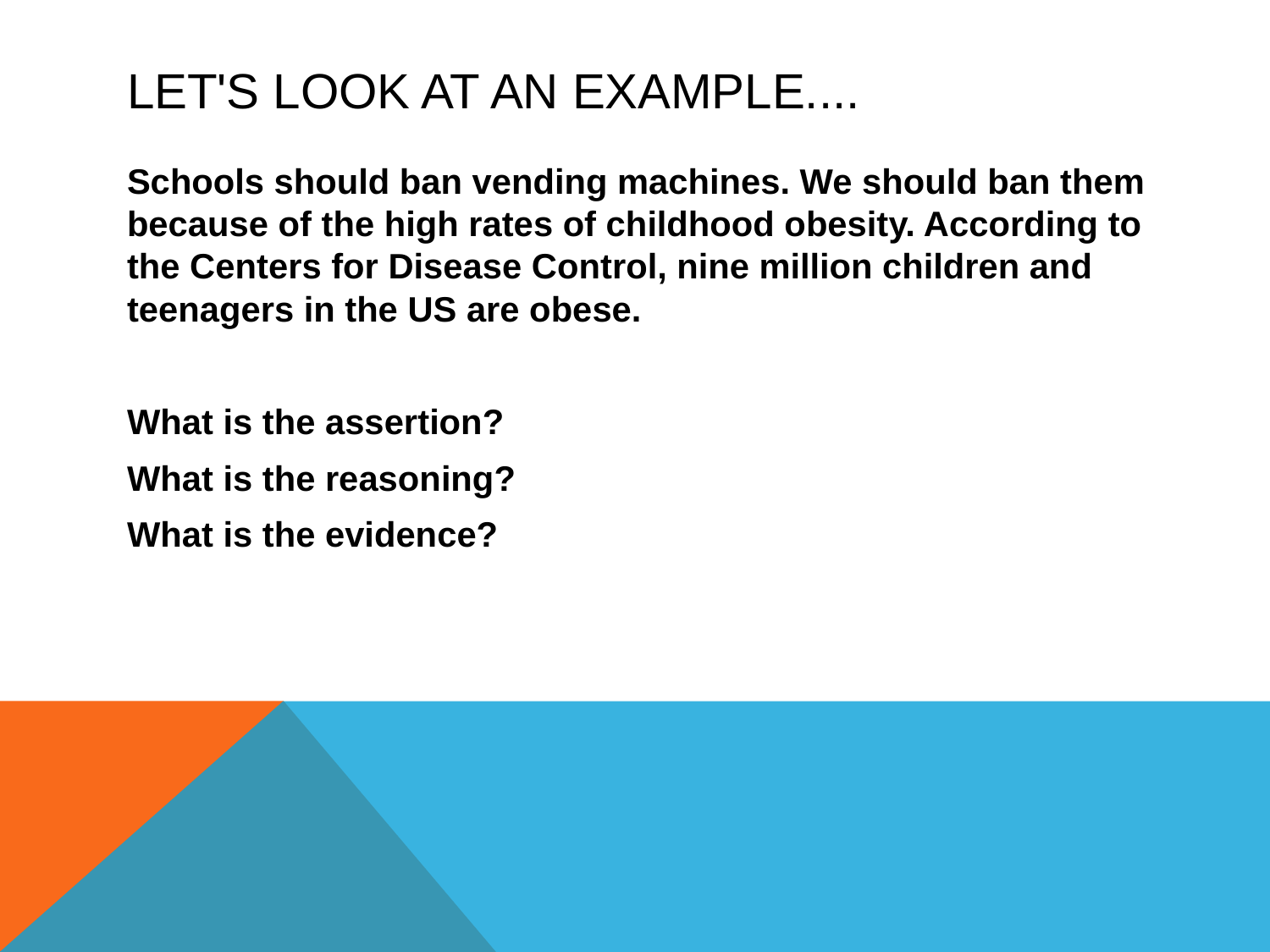

# Let's look at an example....
Schools should ban vending machines. We should ban them because of the high rates of childhood obesity. According to the Centers for Disease Control, nine million children and teenagers in the US are obese.

What is the assertion?
What is the reasoning?
What is the evidence?